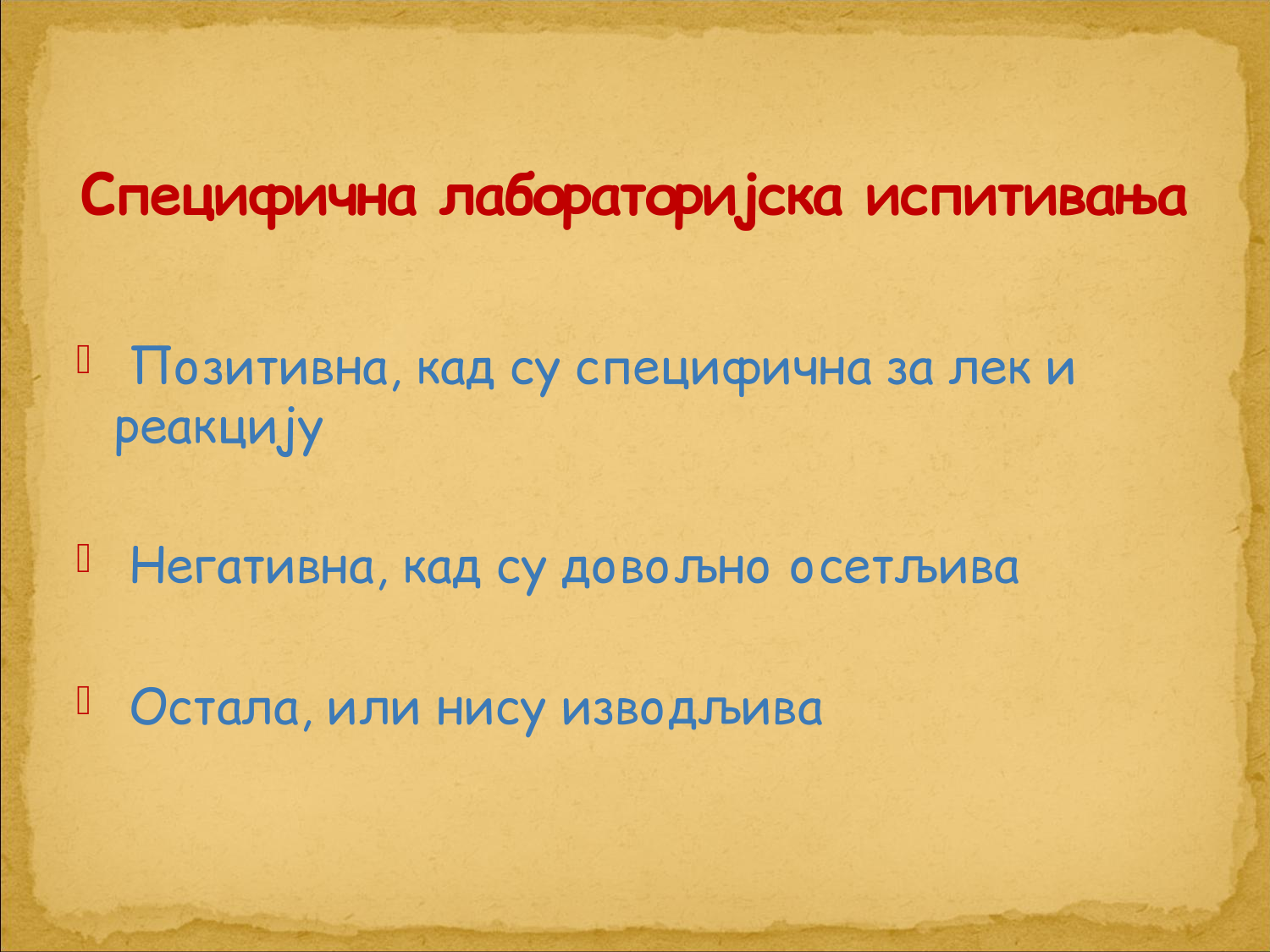

# Специфична лабораторијска испитивања
 Позитивна, кад су специфична за лек и реакцију

 Негативна, кад су довољно осетљива

 Остала, или нису изводљива